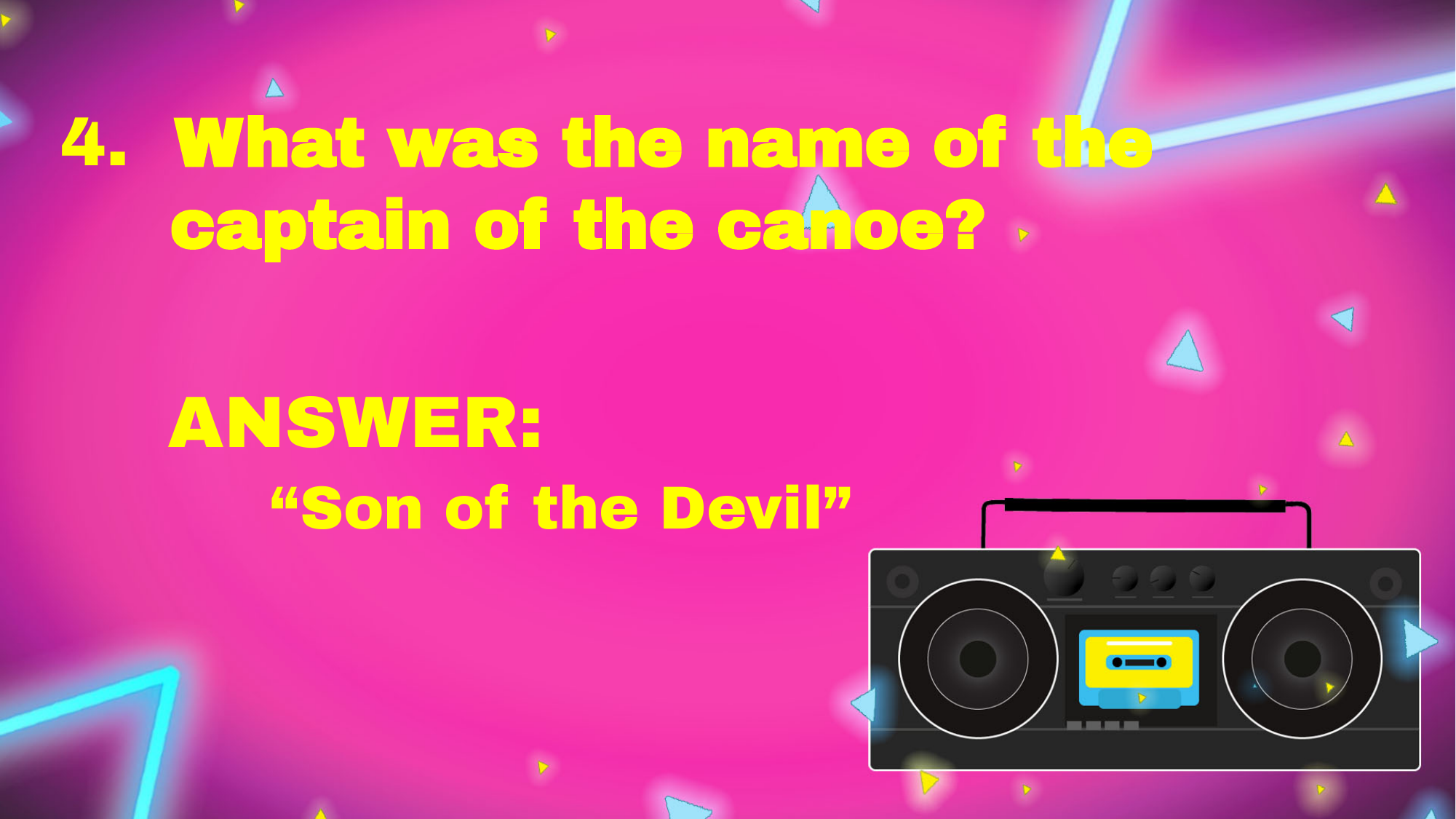

4.  What was the name of the
	captain of the canoe?

ANSWER:
“Son of the Devil”